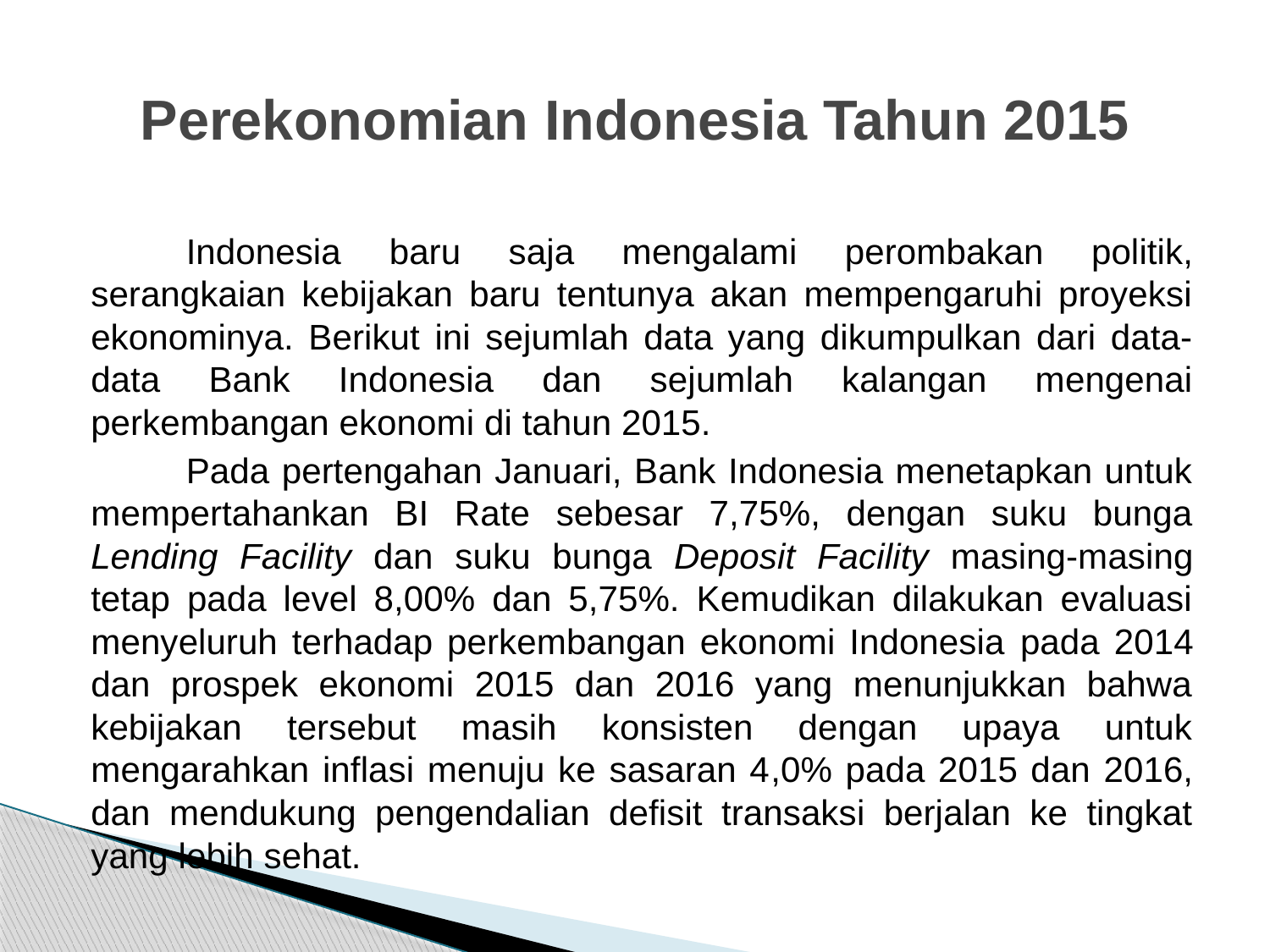

# Perekonomian Indonesia Tahun 2015
	Indonesia baru saja mengalami perombakan politik, serangkaian kebijakan baru tentunya akan mempengaruhi proyeksi ekonominya. Berikut ini sejumlah data yang dikumpulkan dari data-data Bank Indonesia dan sejumlah kalangan mengenai perkembangan ekonomi di tahun 2015.
	Pada pertengahan Januari, Bank Indonesia menetapkan untuk mempertahankan BI Rate sebesar 7,75%, dengan suku bunga Lending Facility dan suku bunga Deposit Facility masing-masing tetap pada level 8,00% dan 5,75%. Kemudikan dilakukan evaluasi menyeluruh terhadap perkembangan ekonomi Indonesia pada 2014 dan prospek ekonomi 2015 dan 2016 yang menunjukkan bahwa kebijakan tersebut masih konsisten dengan upaya untuk mengarahkan inflasi menuju ke sasaran 4,0% pada 2015 dan 2016, dan mendukung pengendalian defisit transaksi berjalan ke tingkat yang lebih sehat.